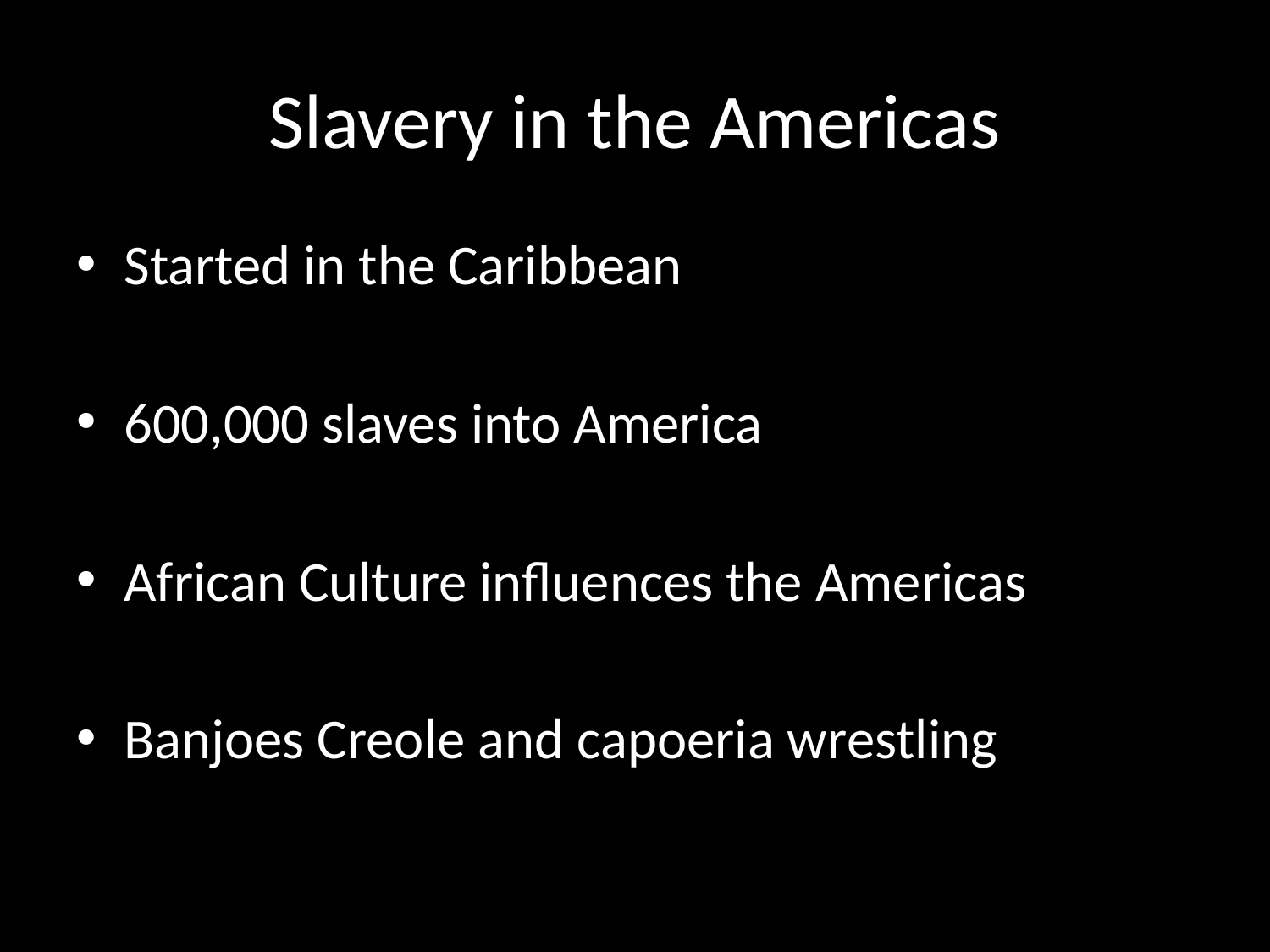

# Slavery in the Americas
Started in the Caribbean

600,000 slaves into America

African Culture influences the Americas

Banjoes Creole and capoeria wrestling